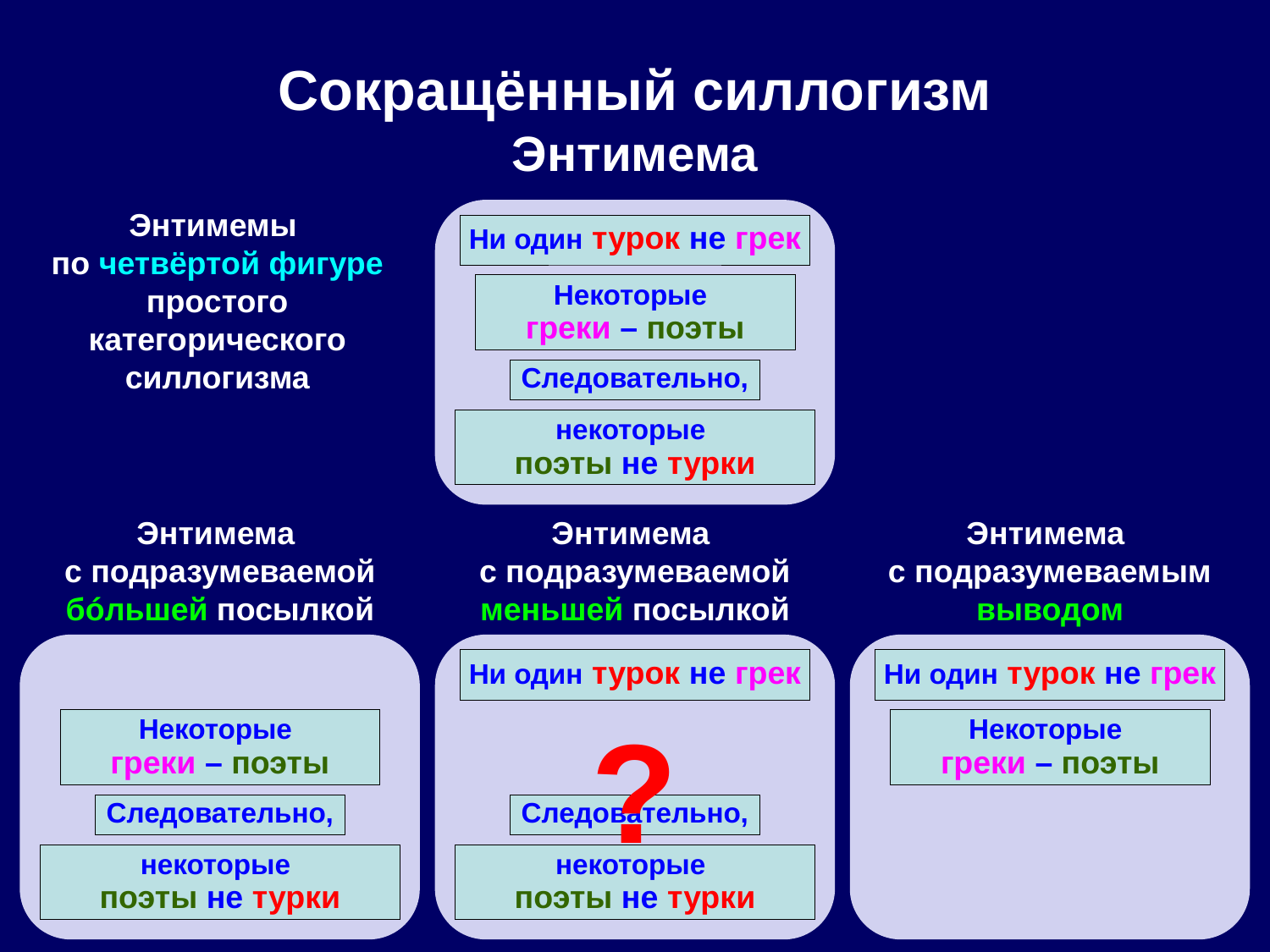

# Сокращённый силлогизм Энтимема
Энтимемы
по четвёртой фигуре
простого
категорического
силлогизма

Ни один турок не грек
Некоторые
греки – поэты
Следовательно,
некоторые
поэты не турки
Энтимема
с подразумеваемой
бóльшей посылкой
Энтимема
с подразумеваемой
меньшей посылкой
Энтимема
с подразумеваемым
выводом

?

Ни один турок не грек
Ни один турок не грек
Ни один турок не грек

Некоторые
греки – поэты
Некоторые
греки – поэты
Некоторые
греки – поэты

Следовательно,
Следовательно,
Следовательно,

некоторые
поэты не турки
некоторые
поэты не турки
некоторые
поэты не турки